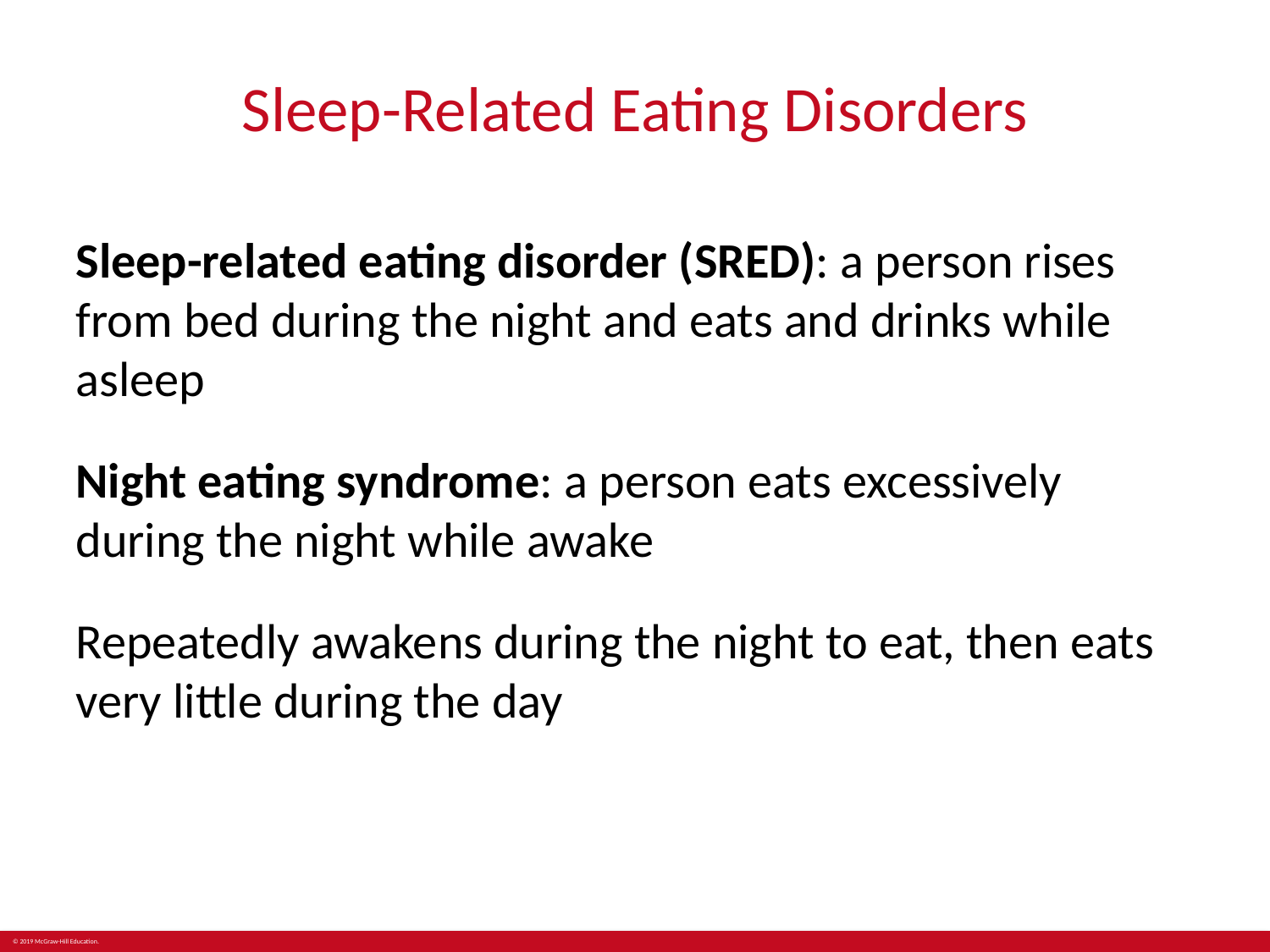

# Sleep-Related Eating Disorders
Sleep-related eating disorder (SRED): a person rises from bed during the night and eats and drinks while asleep
Night eating syndrome: a person eats excessively during the night while awake
Repeatedly awakens during the night to eat, then eats very little during the day